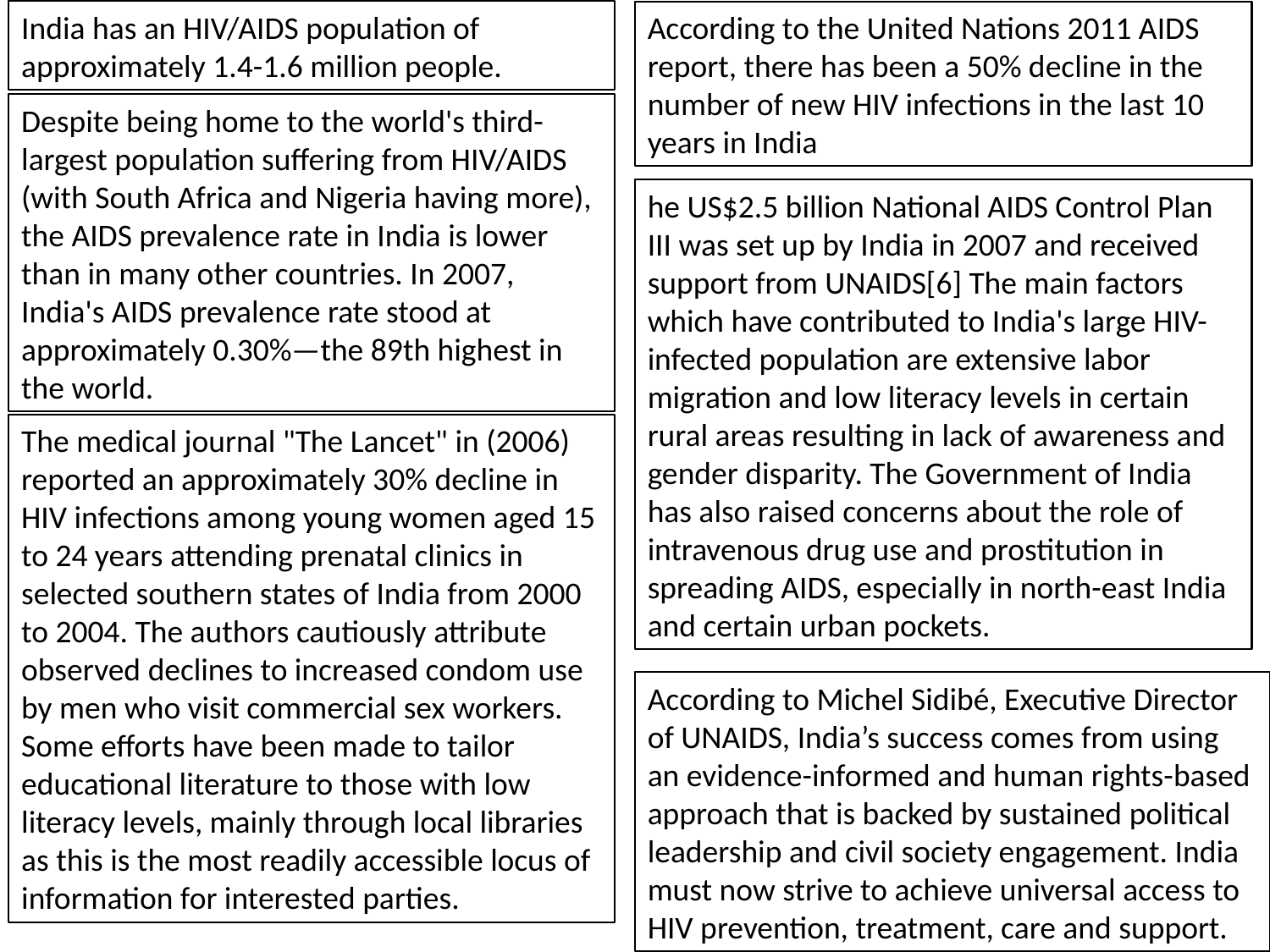

India has an HIV/AIDS population of approximately 1.4-1.6 million people.
According to the United Nations 2011 AIDS report, there has been a 50% decline in the number of new HIV infections in the last 10 years in India
Despite being home to the world's third-largest population suffering from HIV/AIDS (with South Africa and Nigeria having more), the AIDS prevalence rate in India is lower than in many other countries. In 2007, India's AIDS prevalence rate stood at approximately 0.30%—the 89th highest in the world.
he US$2.5 billion National AIDS Control Plan III was set up by India in 2007 and received support from UNAIDS[6] The main factors which have contributed to India's large HIV-infected population are extensive labor migration and low literacy levels in certain rural areas resulting in lack of awareness and gender disparity. The Government of India has also raised concerns about the role of intravenous drug use and prostitution in spreading AIDS, especially in north-east India and certain urban pockets.
The medical journal "The Lancet" in (2006) reported an approximately 30% decline in HIV infections among young women aged 15 to 24 years attending prenatal clinics in selected southern states of India from 2000 to 2004. The authors cautiously attribute observed declines to increased condom use by men who visit commercial sex workers. Some efforts have been made to tailor educational literature to those with low literacy levels, mainly through local libraries as this is the most readily accessible locus of information for interested parties.
According to Michel Sidibé, Executive Director of UNAIDS, India’s success comes from using an evidence-informed and human rights-based approach that is backed by sustained political leadership and civil society engagement. India must now strive to achieve universal access to HIV prevention, treatment, care and support.